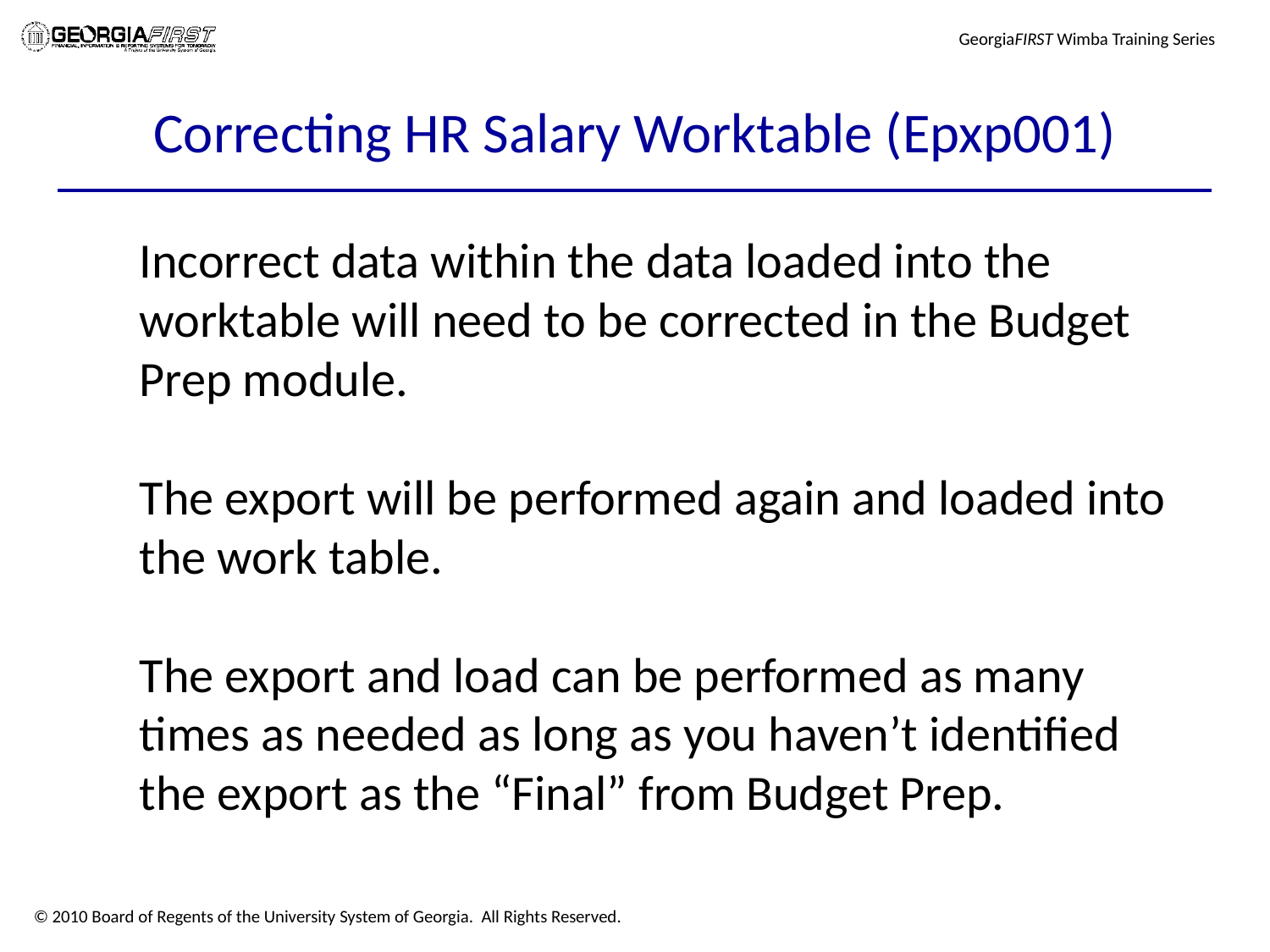

# Correcting HR Salary Worktable (Epxp001)
Incorrect data within the data loaded into the worktable will need to be corrected in the Budget Prep module.

The export will be performed again and loaded into the work table.

The export and load can be performed as many times as needed as long as you haven’t identified the export as the “Final” from Budget Prep.